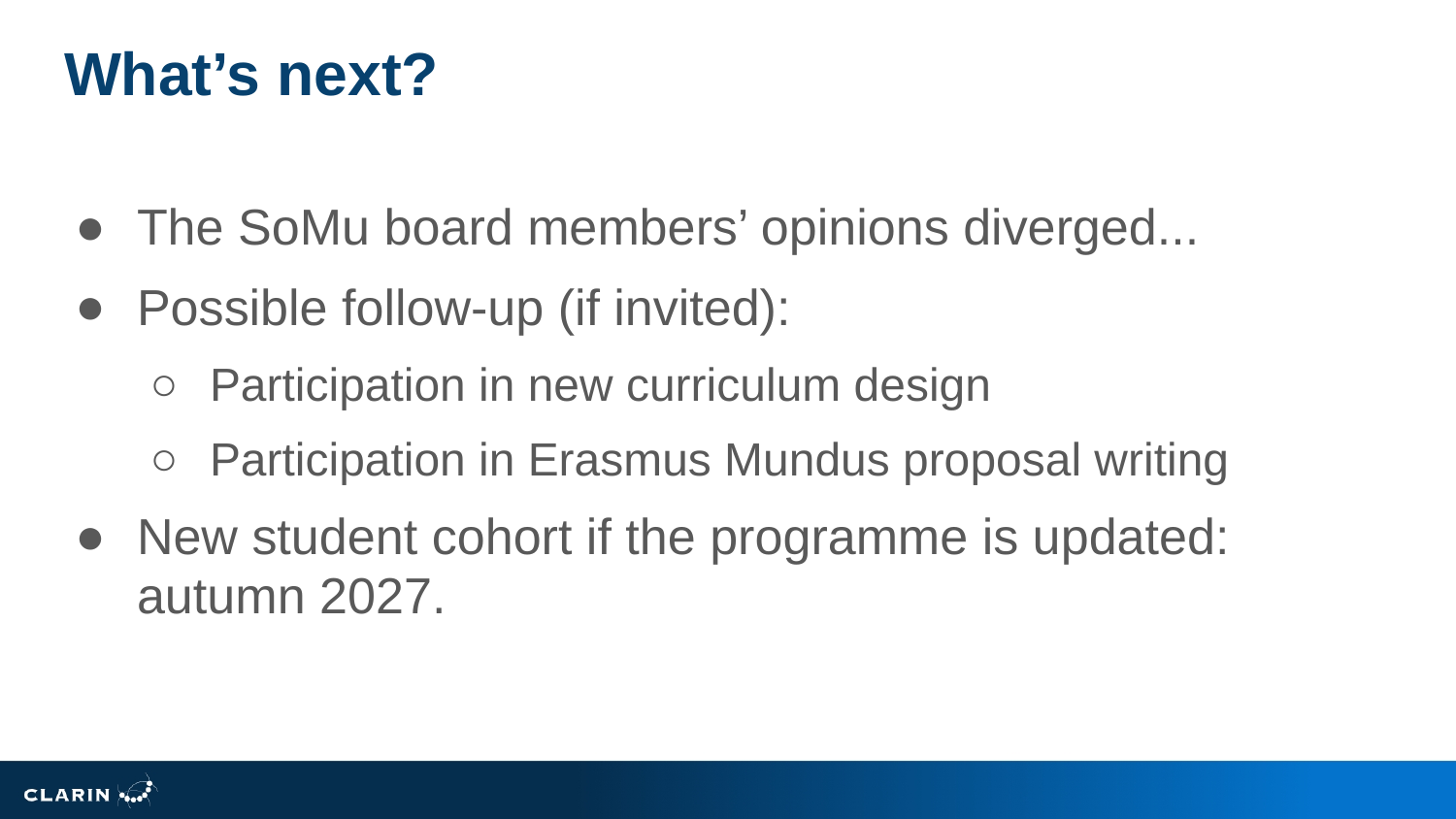

# What’s next?
The SoMu board members’ opinions diverged...
Possible follow-up (if invited):
Participation in new curriculum design
Participation in Erasmus Mundus proposal writing
New student cohort if the programme is updated: autumn 2027.